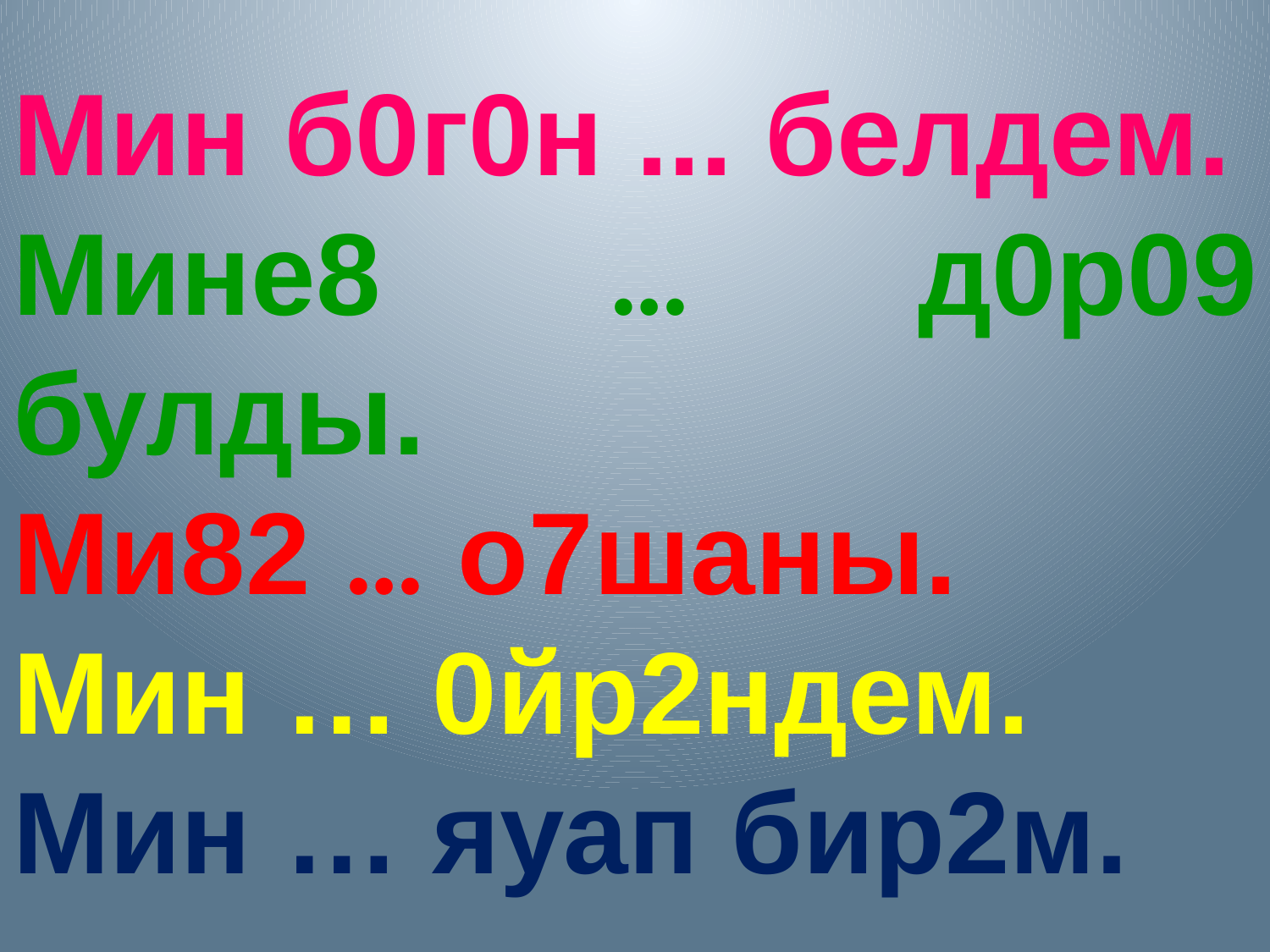

Мин б0г0н ... белдем.
Мине8 … д0р09 булды.
Ми82 … о7шаны.
Мин … 0йр2ндем.
Мин … яуап бир2м.